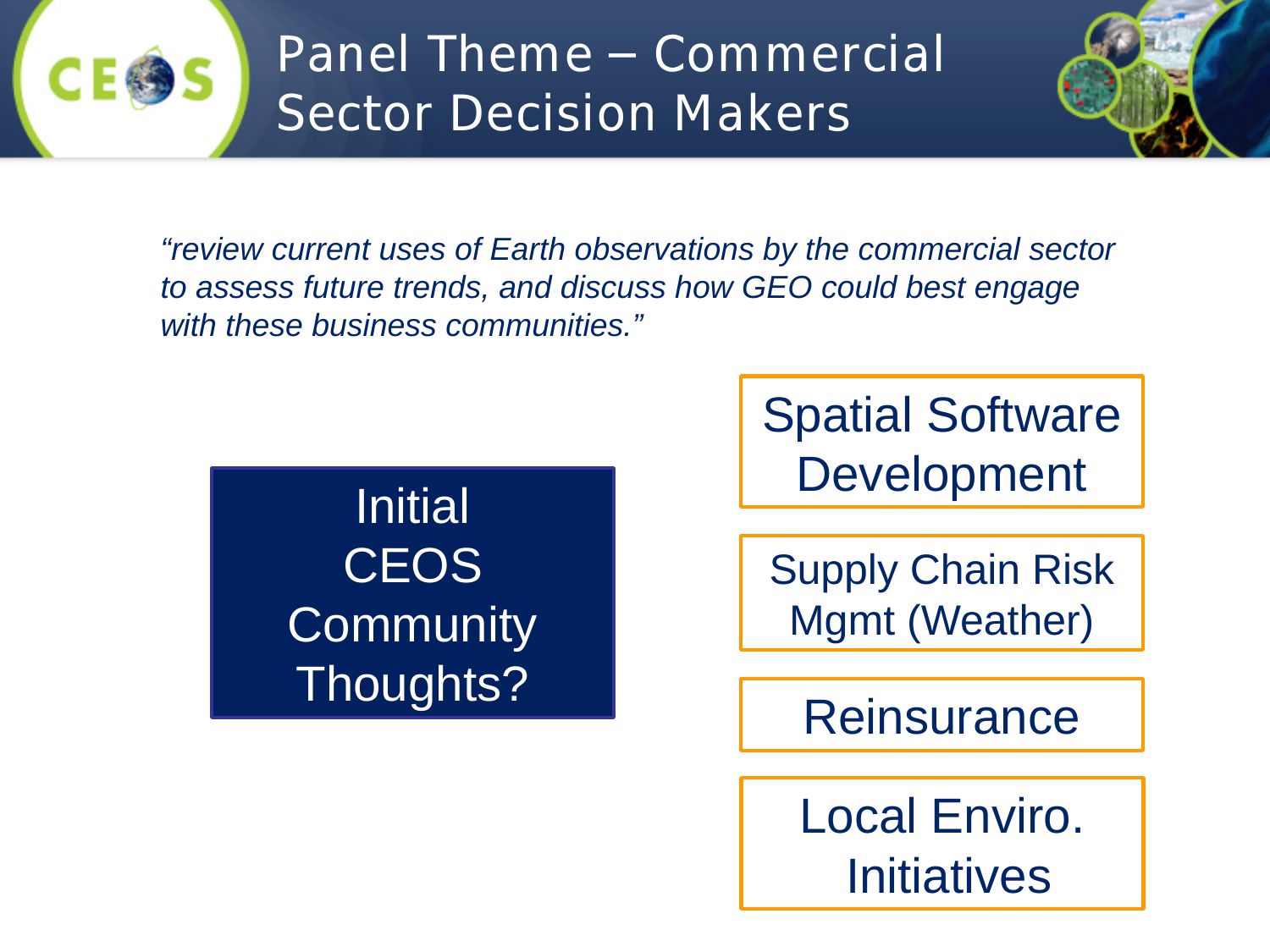

Panel Theme – Commercial Sector Decision Makers
“review current uses of Earth observations by the commercial sector to assess future trends, and discuss how GEO could best engage with these business communities.”
Spatial Software Development
Initial
CEOS
Community
Thoughts?
Supply Chain Risk
Mgmt (Weather)
Reinsurance
Local Enviro.
 Initiatives